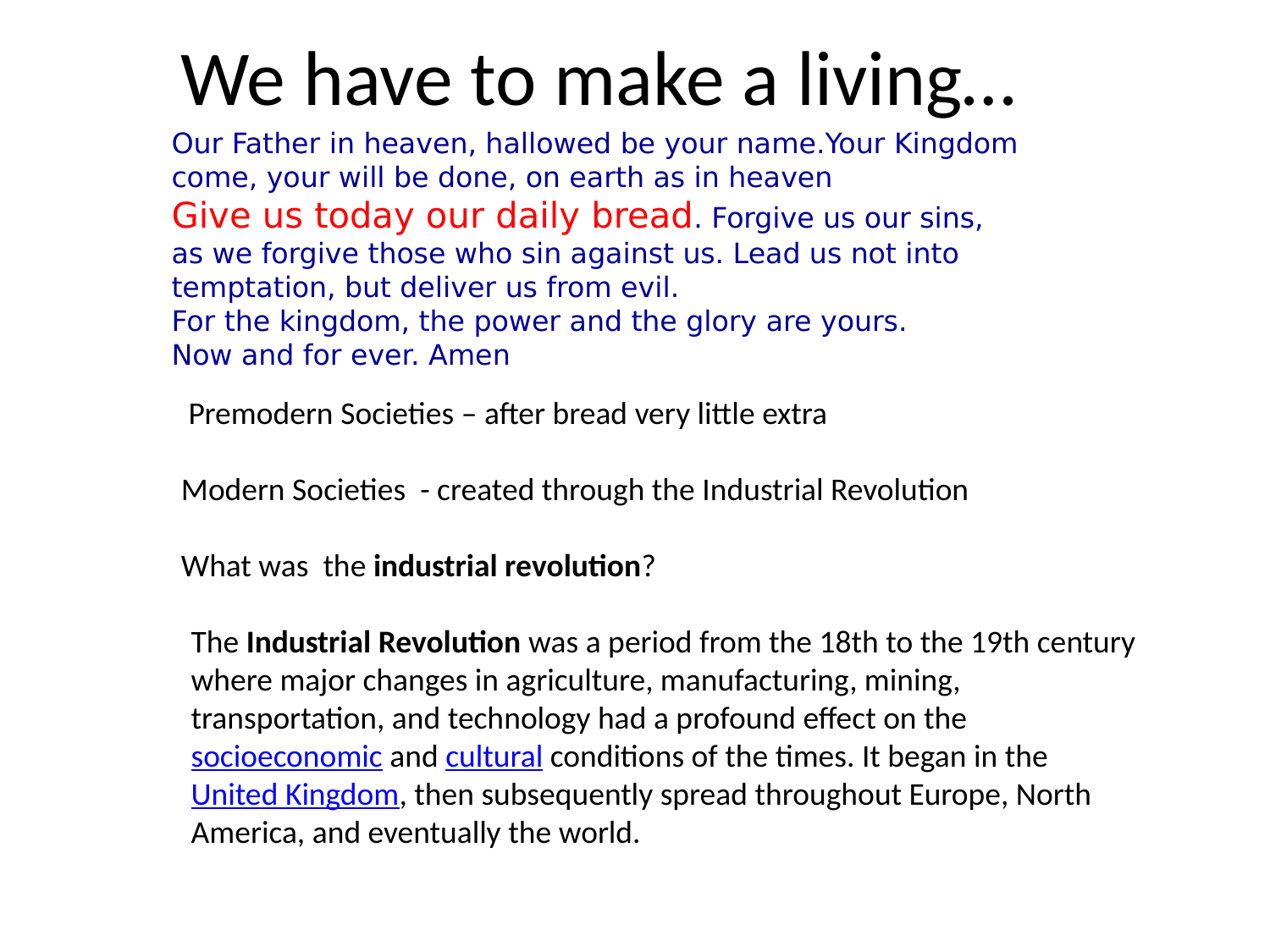

# We have to make a living…
Our Father in heaven, hallowed be your name.Your Kingdom come, your will be done, on earth as in heaven
Give us today our daily bread. Forgive us our sins,
as we forgive those who sin against us. Lead us not into temptation, but deliver us from evil.
For the kingdom, the power and the glory are yours.
Now and for ever. Amen
 Premodern Societies – after bread very little extra

Modern Societies  - created through the Industrial Revolution

What was  the industrial revolution?
The Industrial Revolution was a period from the 18th to the 19th century where major changes in agriculture, manufacturing, mining, transportation, and technology had a profound effect on the socioeconomic and cultural conditions of the times. It began in the United Kingdom, then subsequently spread throughout Europe, North America, and eventually the world.